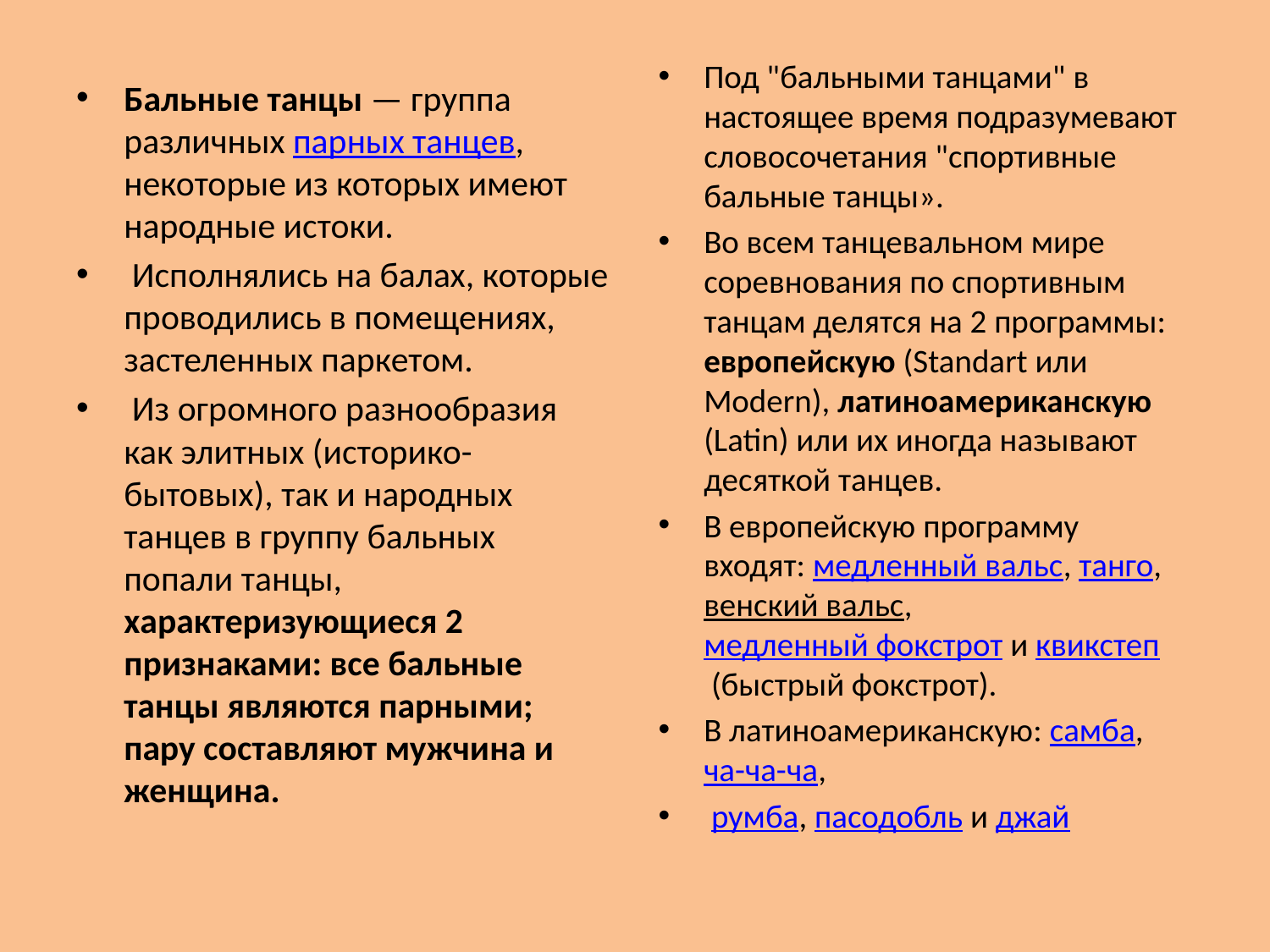

#
Под "бальными танцами" в настоящее время подразумевают словосочетания "спортивные бальные танцы».
Во всем танцевальном мире соревнования по спортивным танцам делятся на 2 программы: европейскую (Standart или Modern), латиноамериканскую (Latin) или их иногда называют десяткой танцев.
В европейскую программу входят: медленный вальс, танго, венский вальс, медленный фокстрот и квикстеп (быстрый фокстрот).
В латиноамериканскую: самба,    ча-ча-ча,
 румба, пасодобль и джай
Бальные танцы — группа различных парных танцев, некоторые из которых имеют народные истоки.
 Исполнялись на балах, которые проводились в помещениях, застеленных паркетом.
 Из огромного разнообразия как элитных (историко-бытовых), так и народных танцев в группу бальных попали танцы, характеризующиеся 2 признаками: все бальные танцы являются парными; пару составляют мужчина и женщина.